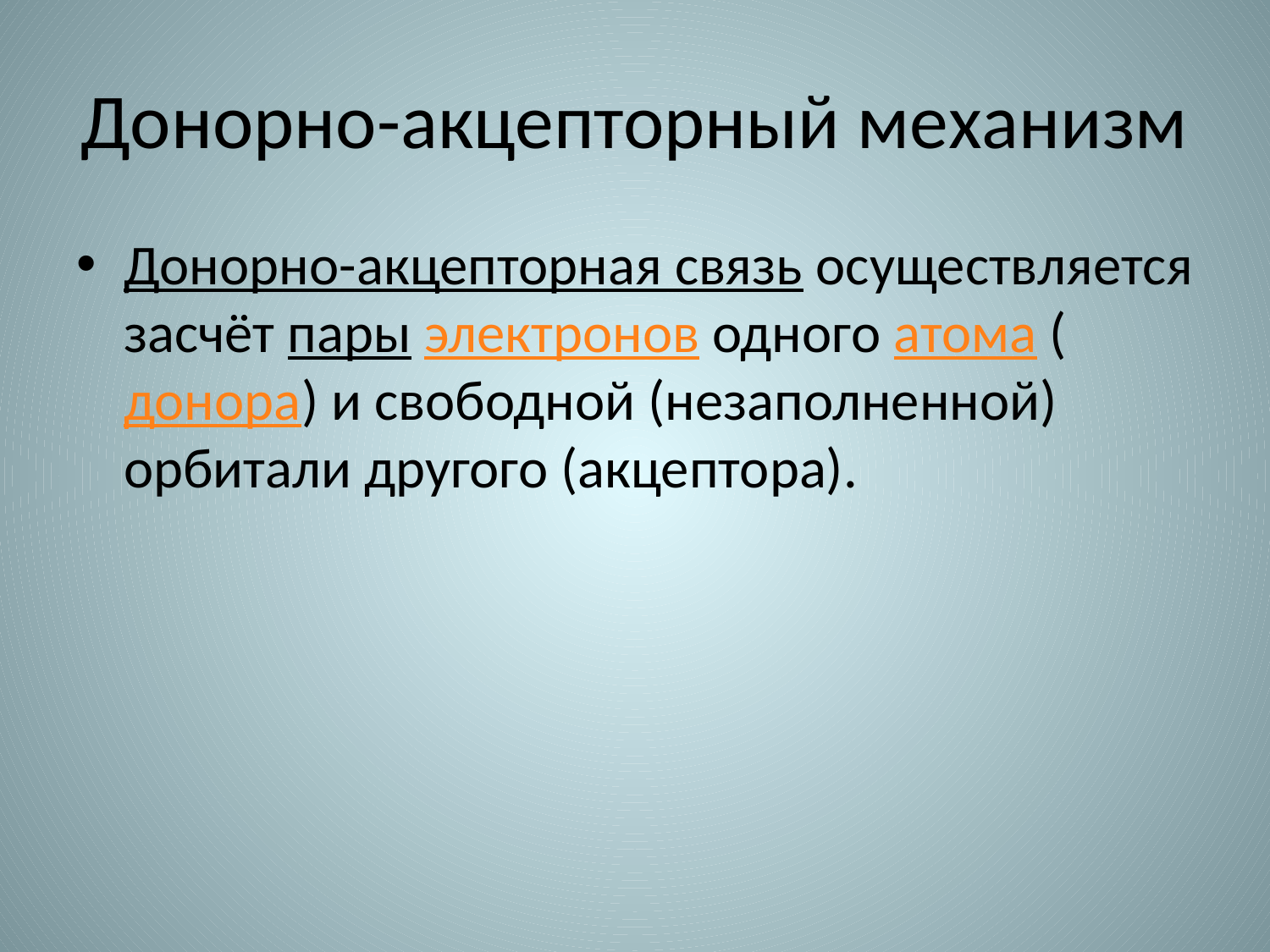

# Донорно-акцепторный механизм
Донорно-акцепторная связь осуществляется засчёт пары электронов одного атома (донора) и свободной (незаполненной) орбитали другого (акцептора).